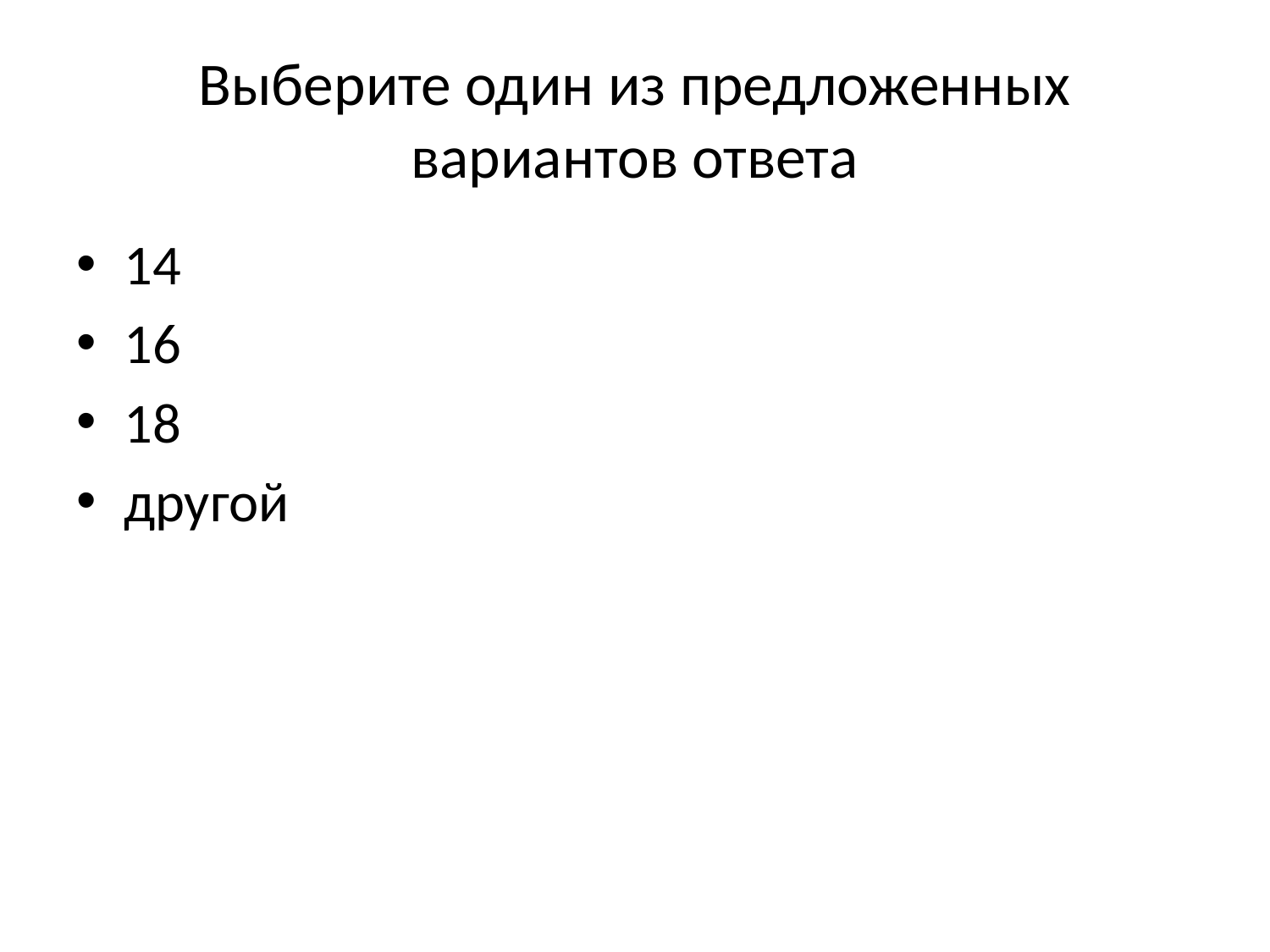

# Выберите один из предложенных вариантов ответа
14
16
18
другой